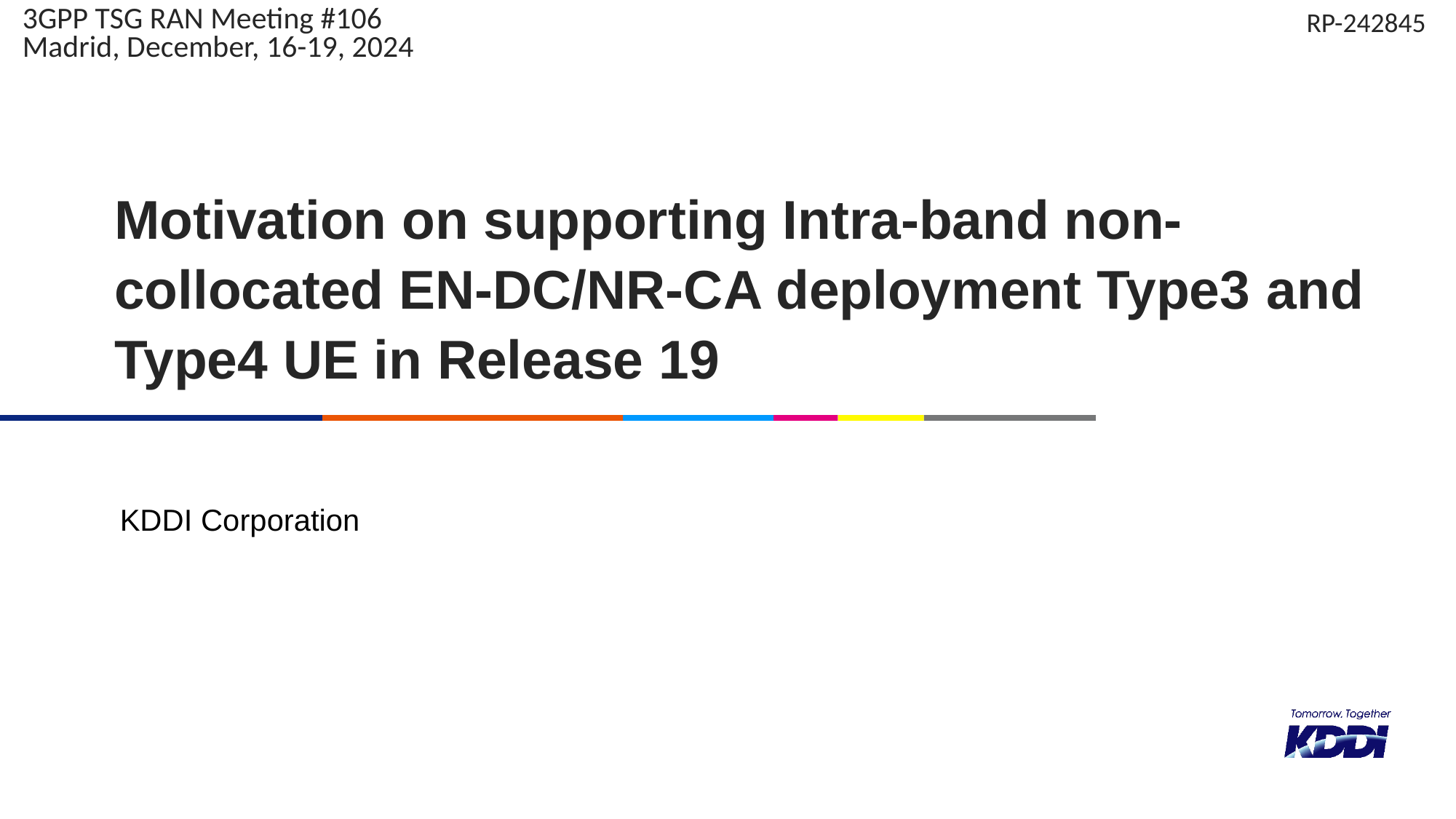

RP-242845
3GPP TSG RAN Meeting #106
Madrid, December, 16-19, 2024
# Motivation on supporting Intra-band non-collocated EN-DC/NR-CA deployment Type3 and Type4 UE in Release 19
KDDI Corporation